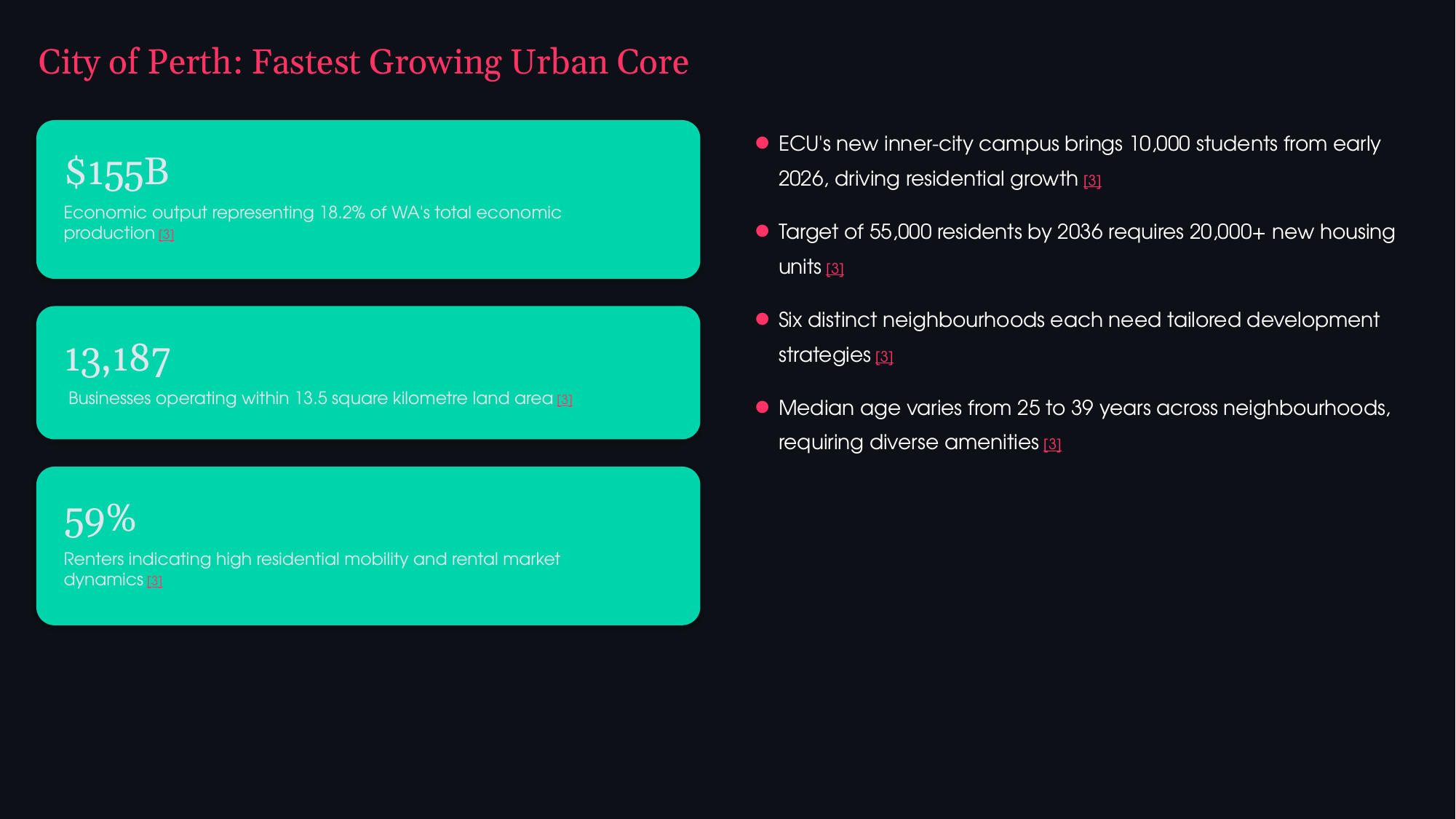

City of Perth: Fastest Growing Urban Core
ECU's new inner-city campus brings 10,000 students from early 2026, driving residential growth [3]
Target of 55,000 residents by 2036 requires 20,000+ new housing units [3]
Six distinct neighbourhoods each need tailored development strategies [3]
Median age varies from 25 to 39 years across neighbourhoods, requiring diverse amenities [3]

$155B
Economic output representing 18.2% of WA's total economic production [3]

13,187
Businesses operating within 13.5 square kilometre land area [3]

59%
Renters indicating high residential mobility and rental market dynamics [3]